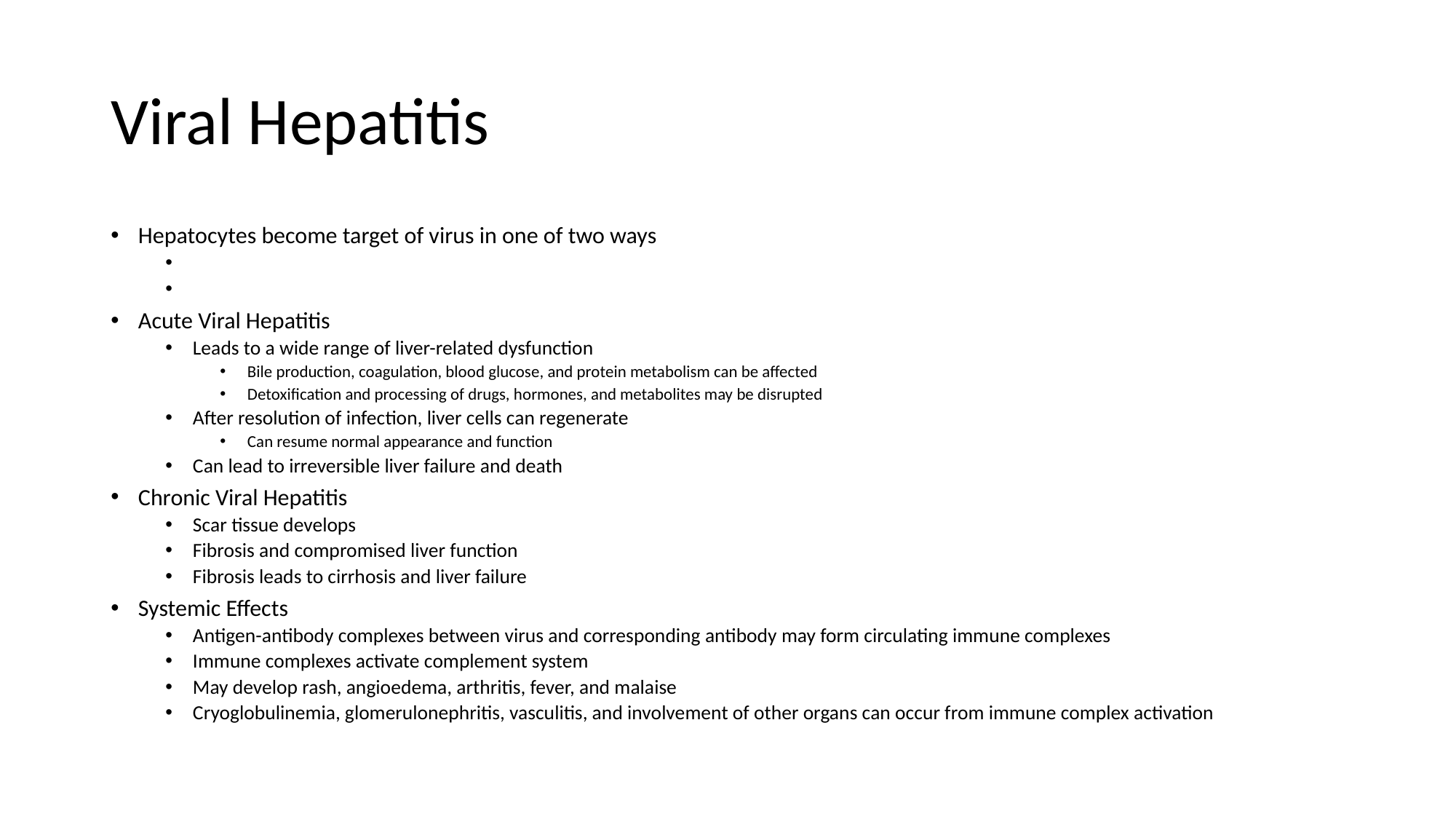

# Viral Hepatitis
Hepatocytes become target of virus in one of two ways

Acute Viral Hepatitis
Leads to a wide range of liver-related dysfunction
Bile production, coagulation, blood glucose, and protein metabolism can be affected
Detoxification and processing of drugs, hormones, and metabolites may be disrupted
After resolution of infection, liver cells can regenerate
Can resume normal appearance and function
Can lead to irreversible liver failure and death
Chronic Viral Hepatitis
Scar tissue develops
Fibrosis and compromised liver function
Fibrosis leads to cirrhosis and liver failure
Systemic Effects
Antigen-antibody complexes between virus and corresponding antibody may form circulating immune complexes
Immune complexes activate complement system
May develop rash, angioedema, arthritis, fever, and malaise
Cryoglobulinemia, glomerulonephritis, vasculitis, and involvement of other organs can occur from immune complex activation